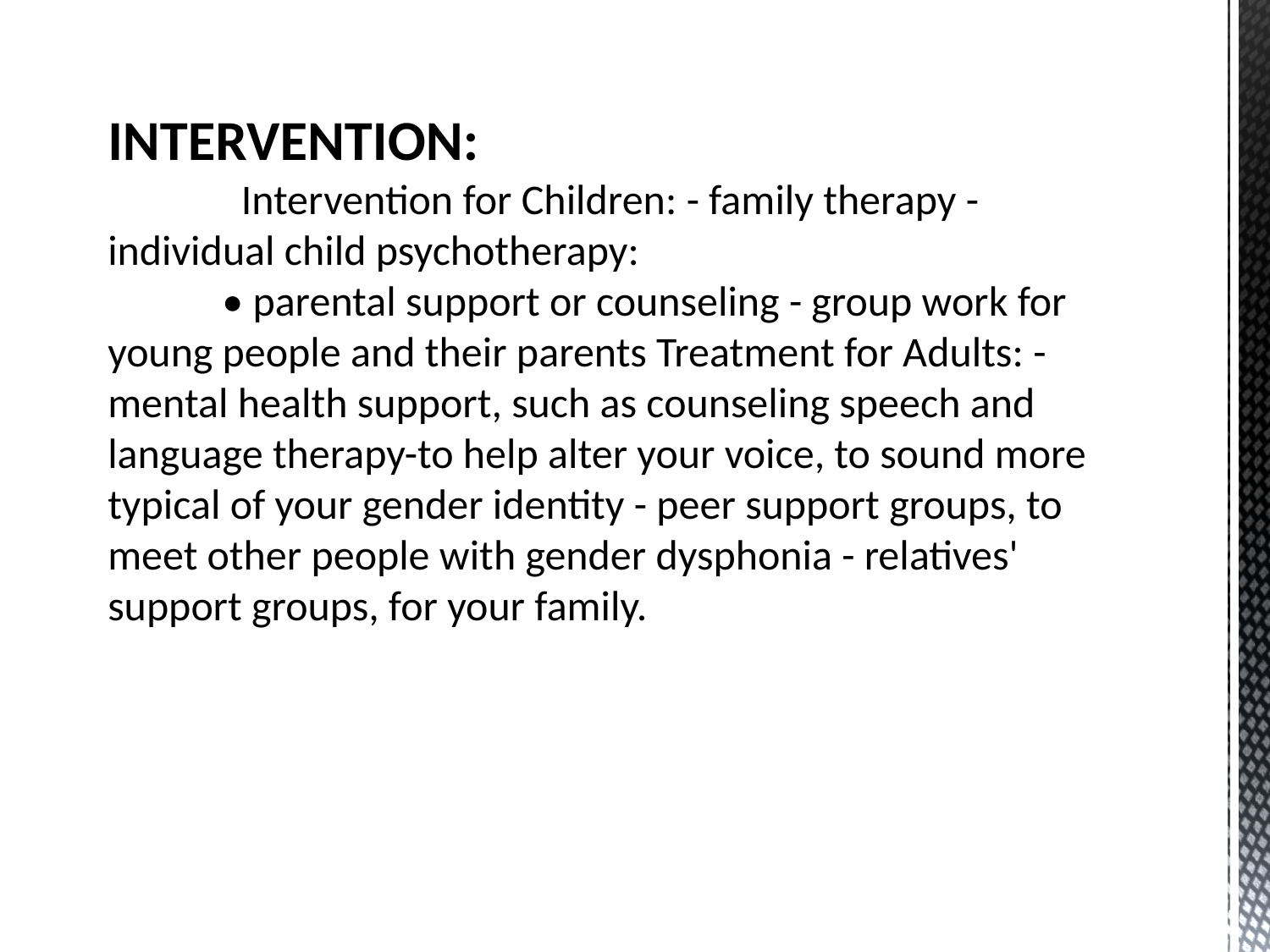

INTERVENTION:
              Intervention for Children: - family therapy - individual child psychotherapy:
            • parental support or counseling - group work for young people and their parents Treatment for Adults: - mental health support, such as counseling speech and language therapy-to help alter your voice, to sound more typical of your gender identity - peer support groups, to meet other people with gender dysphonia - relatives' support groups, for your family.